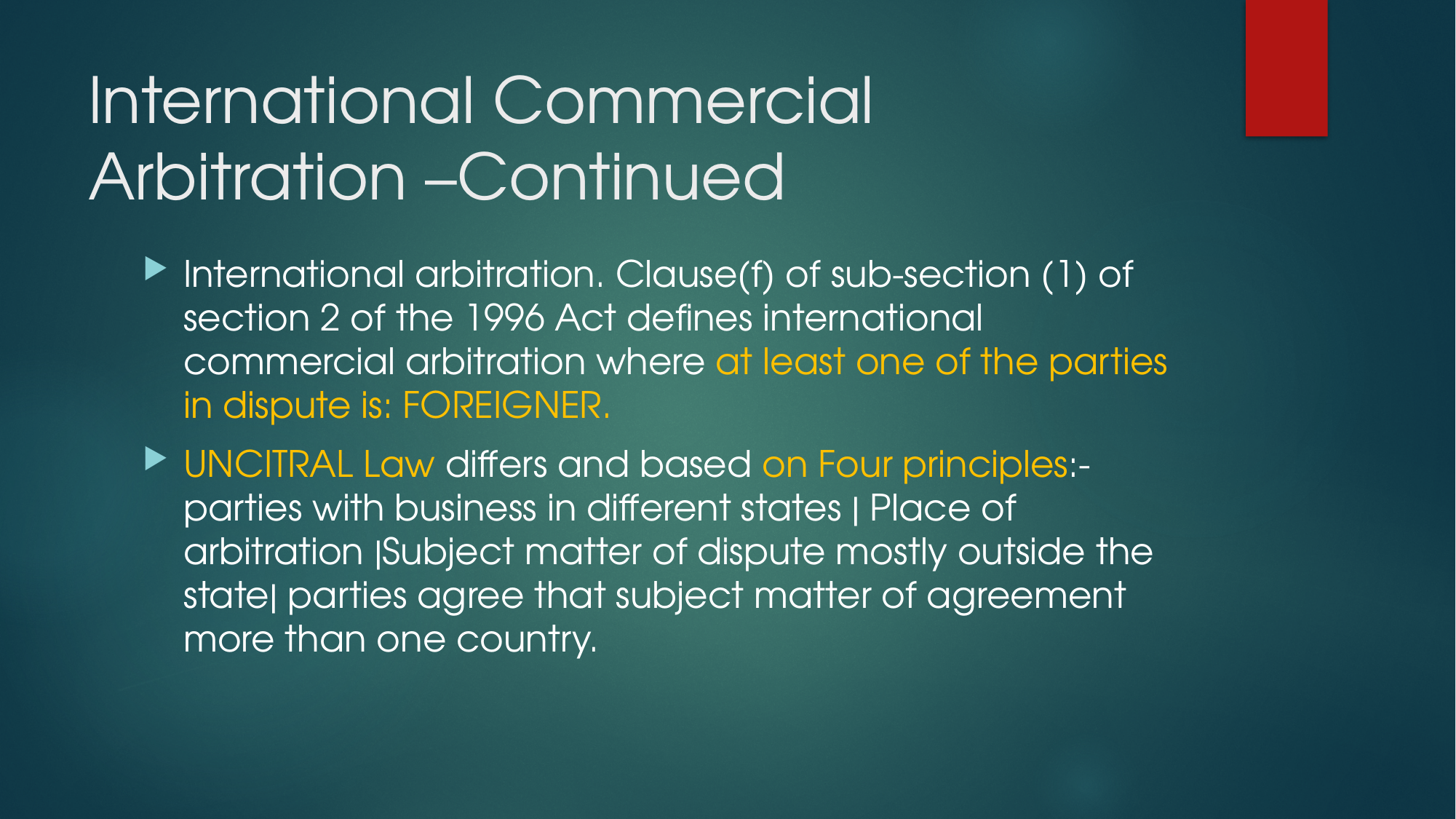

# International Commercial Arbitration –Continued
International arbitration. Clause(f) of sub-section (1) of section 2 of the 1996 Act defines international commercial arbitration where at least one of the parties in dispute is: FOREIGNER.
UNCITRAL Law differs and based on Four principles:- parties with business in different states | Place of arbitration |Subject matter of dispute mostly outside the state| parties agree that subject matter of agreement more than one country.